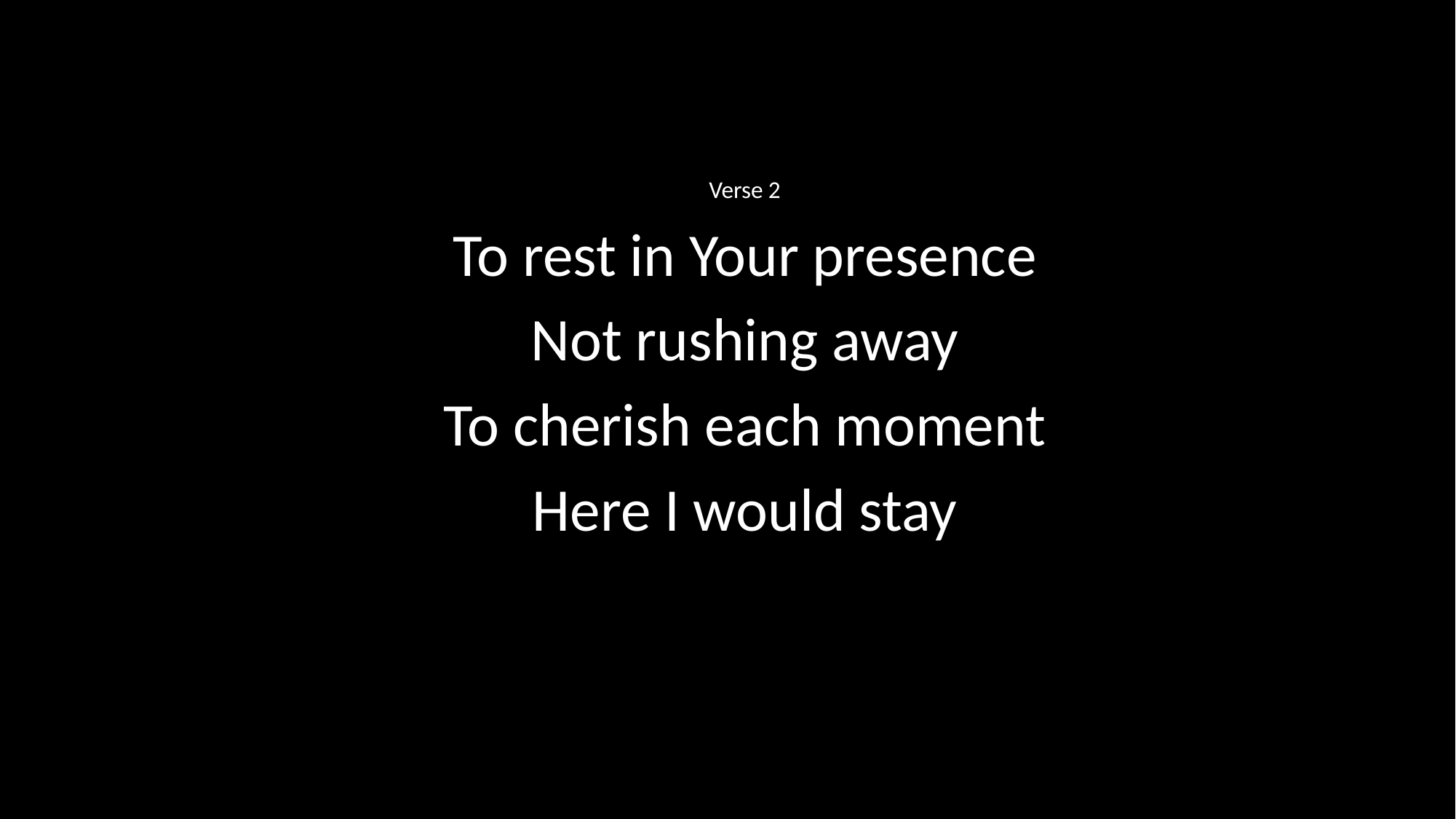

Verse 2
To rest in Your presence
Not rushing away
To cherish each moment
Here I would stay